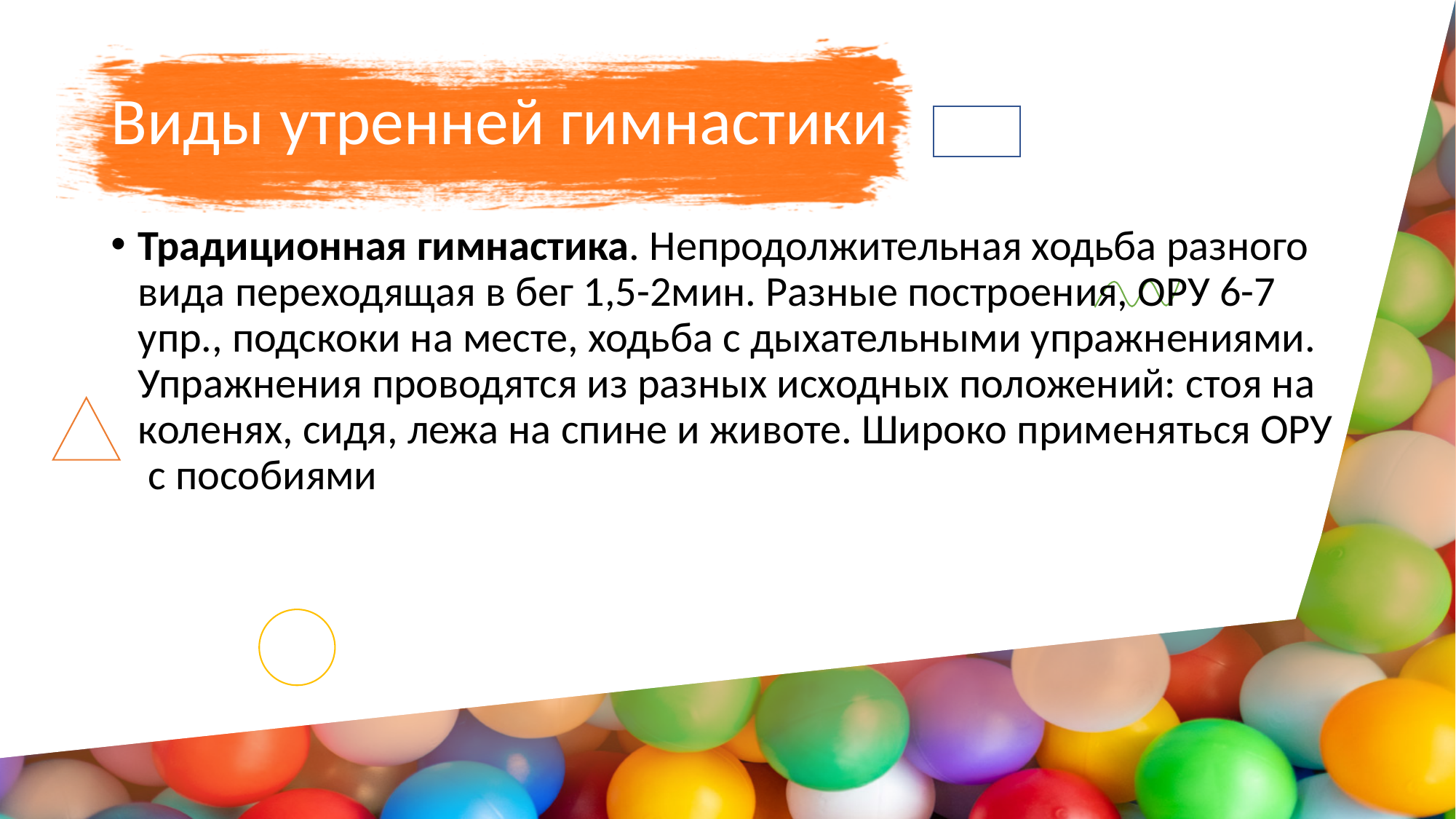

# Виды утренней гимнастики
Традиционная гимнастика. Непродолжительная ходьба разного вида переходящая в бег 1,5-2мин. Разные построения, ОРУ 6-7 упр., подскоки на месте, ходьба с дыхательными упражнениями. Упражнения проводятся из разных исходных положений: стоя на коленях, сидя, лежа на спине и животе. Широко применяться ОРУ  с пособиями